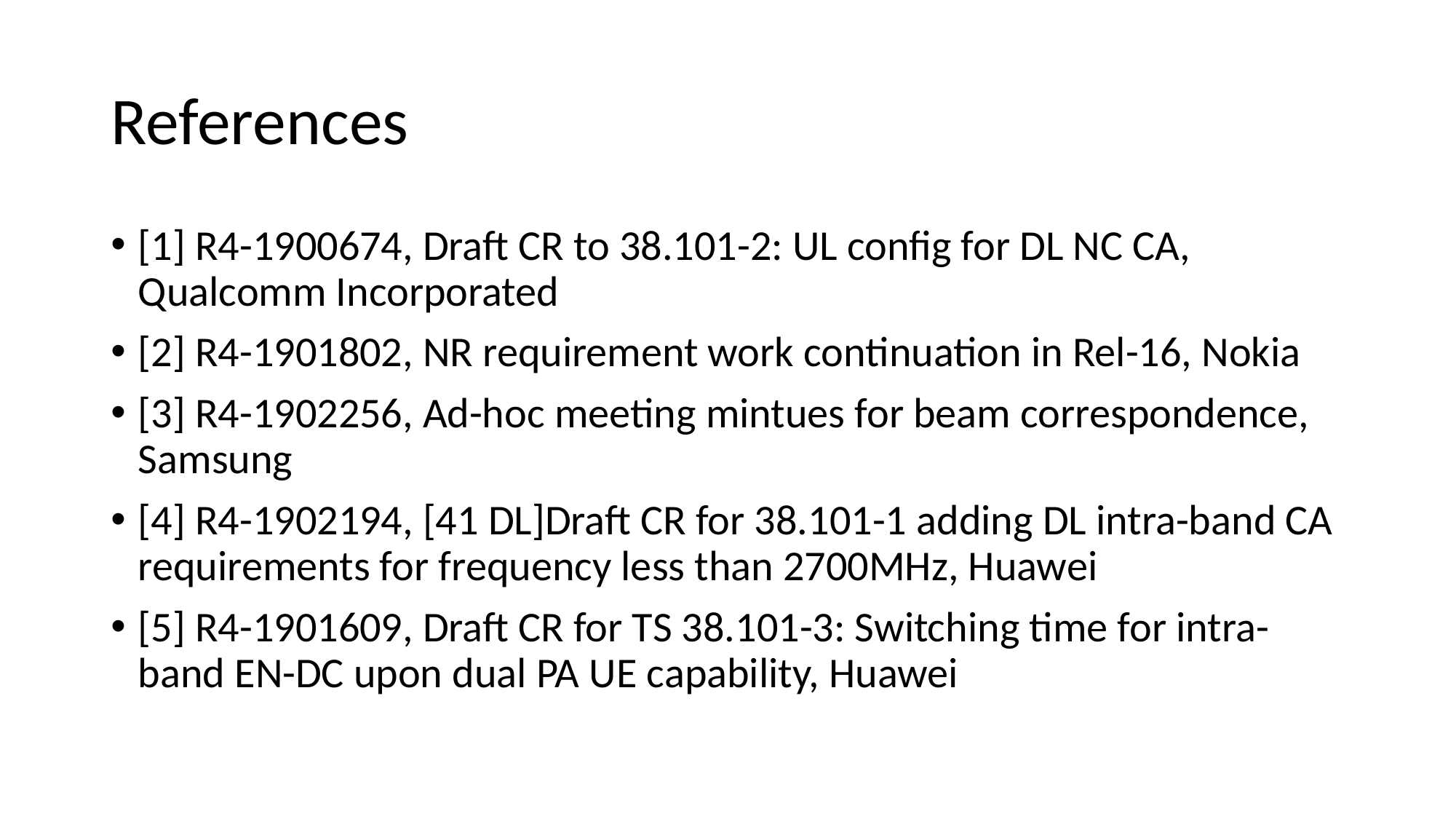

# References
[1] R4-1900674, Draft CR to 38.101-2: UL config for DL NC CA, Qualcomm Incorporated
[2] R4-1901802, NR requirement work continuation in Rel-16, Nokia
[3] R4-1902256, Ad-hoc meeting mintues for beam correspondence, Samsung
[4] R4-1902194, [41 DL]Draft CR for 38.101-1 adding DL intra-band CA requirements for frequency less than 2700MHz, Huawei
[5] R4-1901609, Draft CR for TS 38.101-3: Switching time for intra-band EN-DC upon dual PA UE capability, Huawei